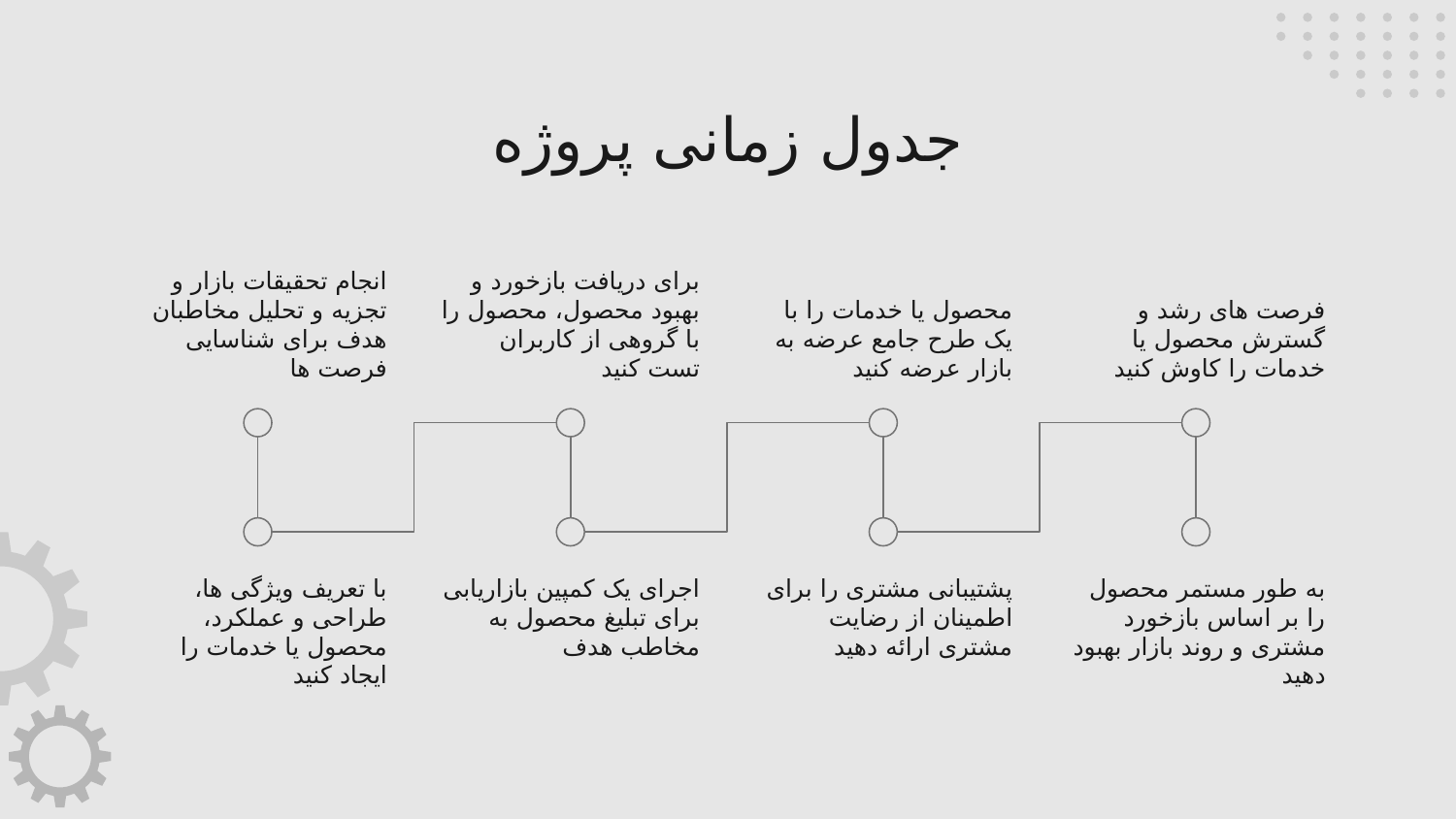

# جدول زمانی پروژه
انجام تحقیقات بازار و تجزیه و تحلیل مخاطبان هدف برای شناسایی فرصت ها
برای دریافت بازخورد و بهبود محصول، محصول را با گروهی از کاربران تست کنید
محصول یا خدمات را با یک طرح جامع عرضه به بازار عرضه کنید
فرصت های رشد و گسترش محصول یا خدمات را کاوش کنید

با تعریف ویژگی ها، طراحی و عملکرد، محصول یا خدمات را ایجاد کنید
اجرای یک کمپین بازاریابی برای تبلیغ محصول به
مخاطب هدف
پشتیبانی مشتری را برای اطمینان از رضایت مشتری ارائه دهید
به طور مستمر محصول را بر اساس بازخورد مشتری و روند بازار بهبود دهید